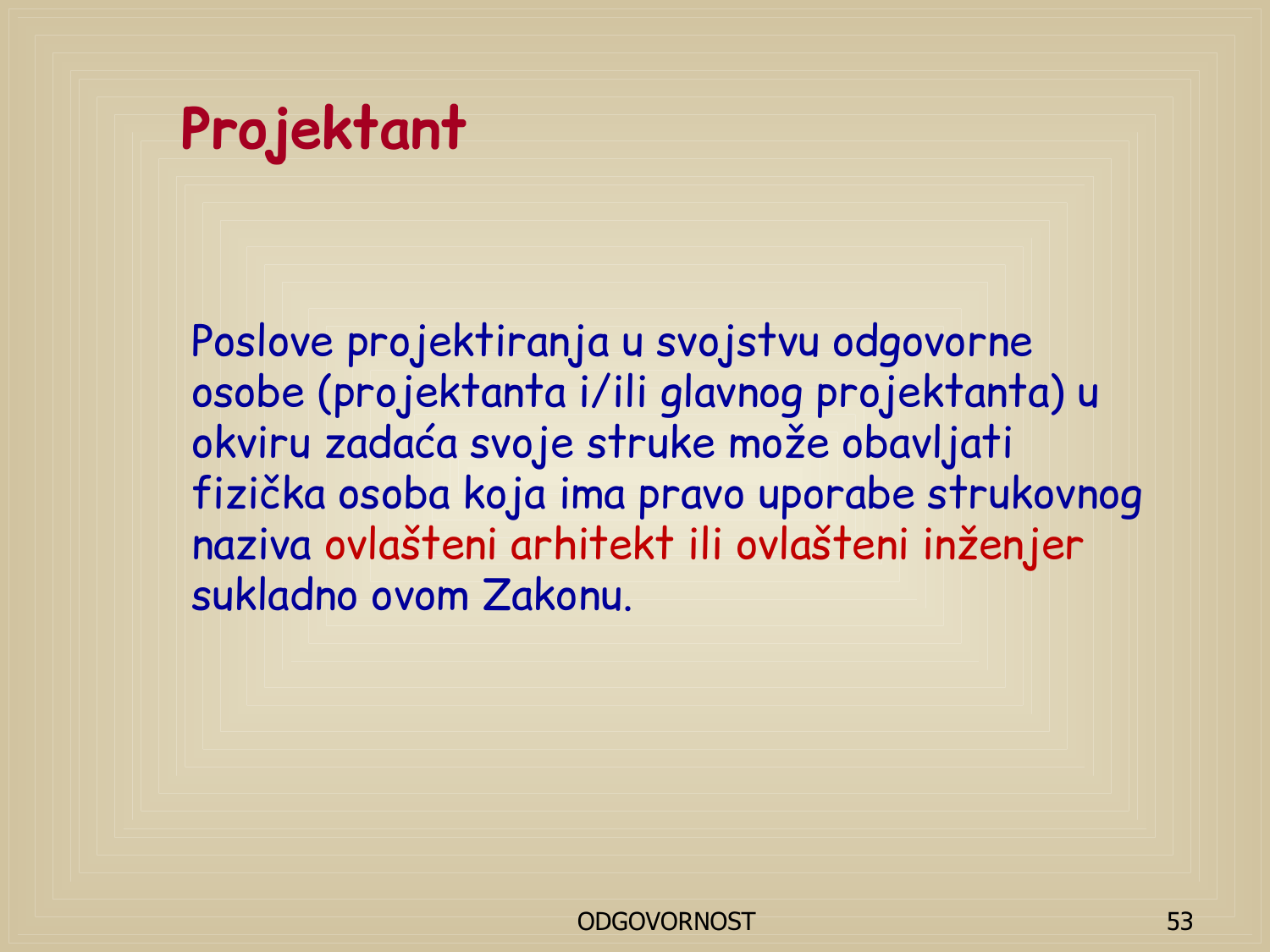

# Projektant
Poslove projektiranja u svojstvu odgovorne osobe (projektanta i/ili glavnog projektanta) u okviru zadaća svoje struke može obavljati fizička osoba koja ima pravo uporabe strukovnog naziva ovlašteni arhitekt ili ovlašteni inženjer sukladno ovom Zakonu.

ODGOVORNOST
53